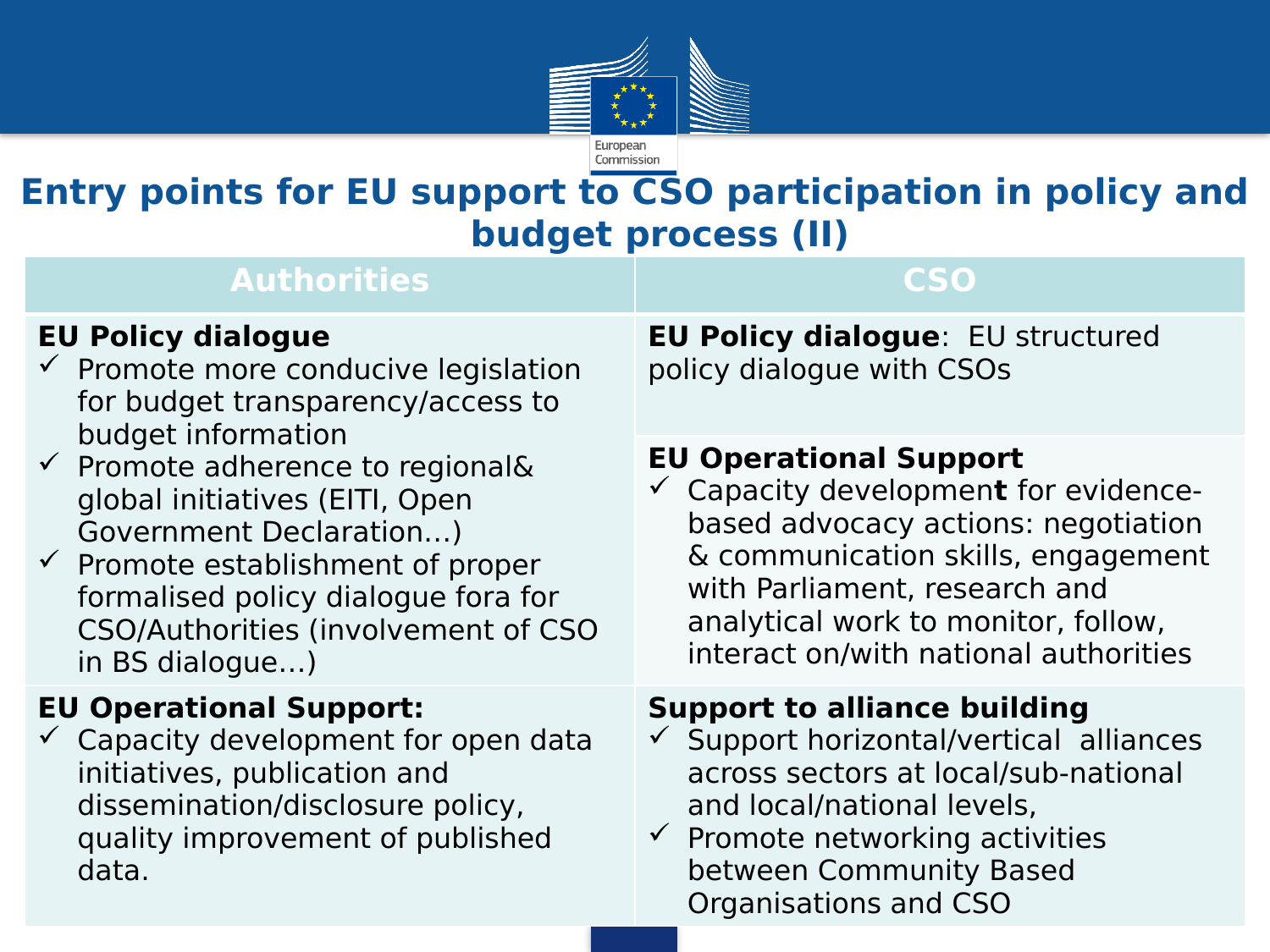

# Entry points for EU support to CSO participation in policy and budget process (II)
| Authorities | CSO |
| --- | --- |
| EU Policy dialogue Promote more conducive legislation for budget transparency/access to budget information Promote adherence to regional& global initiatives (EITI, Open Government Declaration…) Promote establishment of proper formalised policy dialogue fora for CSO/Authorities (involvement of CSO in BS dialogue…) | EU Policy dialogue: EU structured policy dialogue with CSOs |
|  | EU Operational Support Capacity development for evidence-based advocacy actions: negotiation & communication skills, engagement with Parliament, research and analytical work to monitor, follow, interact on/with national authorities |
| EU Operational Support: Capacity development for open data initiatives, publication and dissemination/disclosure policy, quality improvement of published data. | Support to alliance building Support horizontal/vertical alliances across sectors at local/sub-national and local/national levels, Promote networking activities between Community Based Organisations and CSO |

22